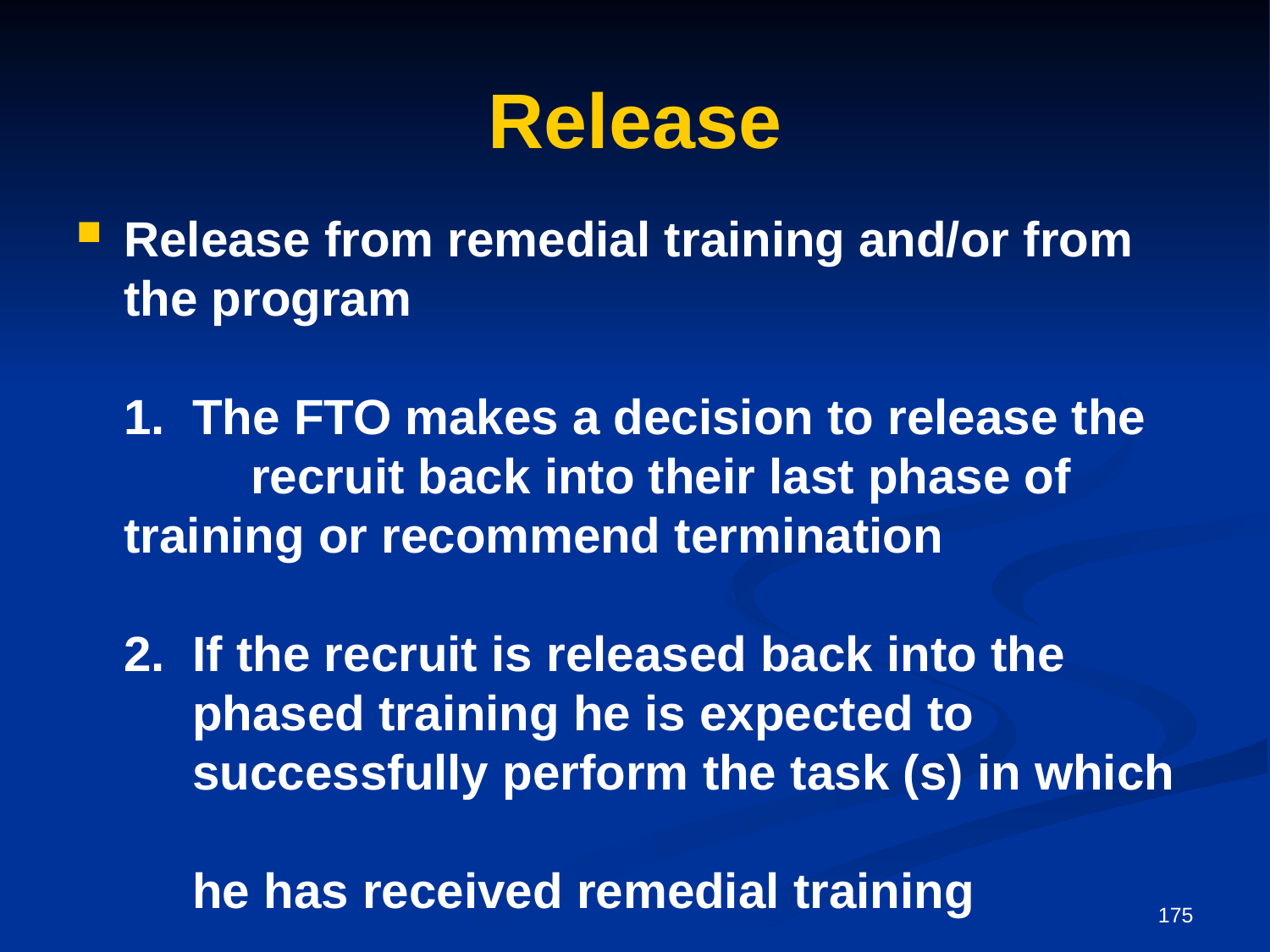

# Release
Release from remedial training and/or from the program

	1.  The FTO makes a decision to release the 	recruit back into their last phase of 	training or recommend termination

	2.  If the recruit is released back into the
	     phased training he is expected to
	     successfully perform the task (s) in which
	     he has received remedial training

175